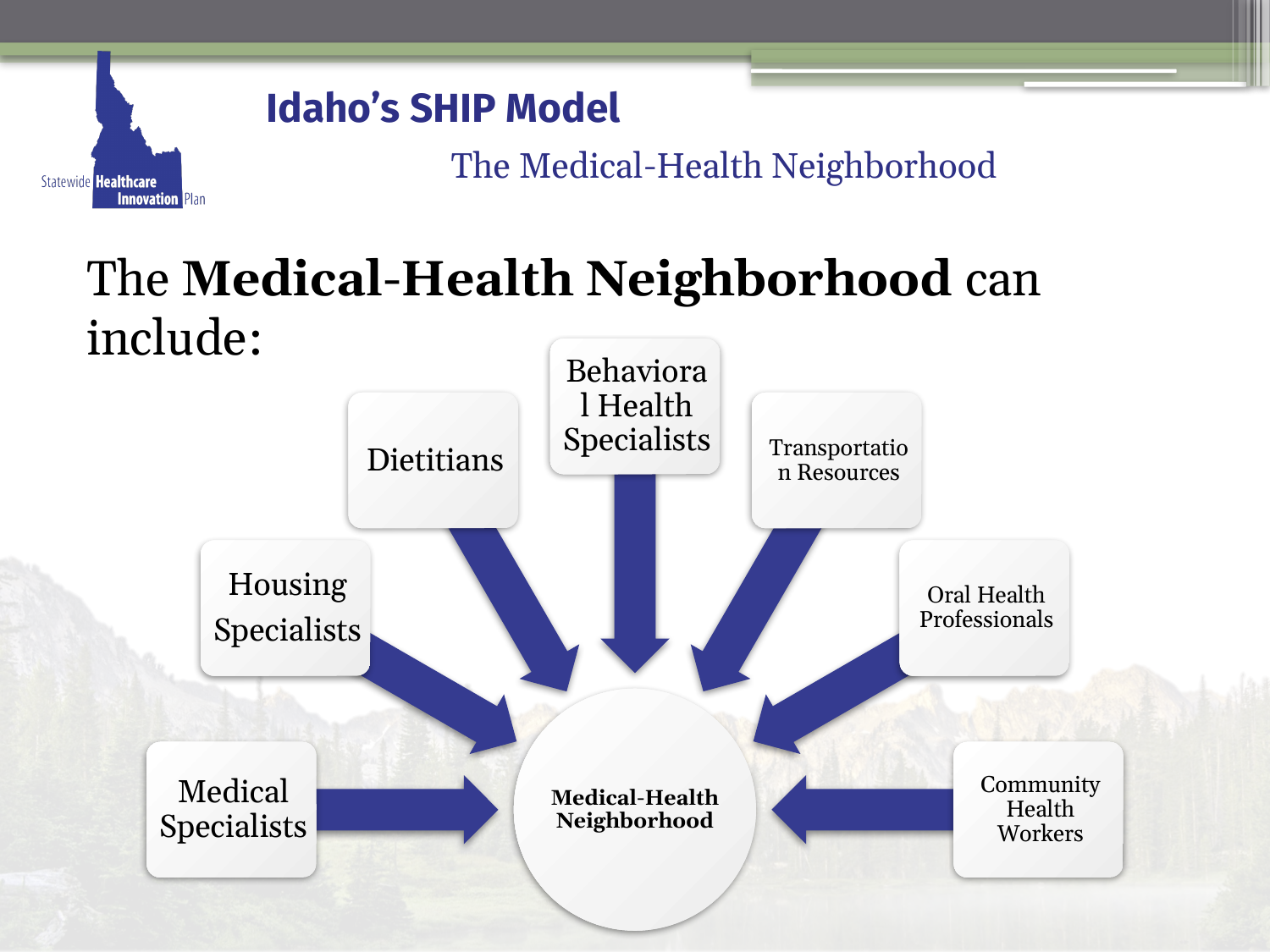

# Idaho’s SHIP Model
The Medical-Health Neighborhood
The Medical-Health Neighborhood can include:
Medical-Health Neighborhood
Medical Specialists
Housing
Specialists
Dietitians
Behavioral Health Specialists
Transportation Resources
Oral Health Professionals
Community Health Workers